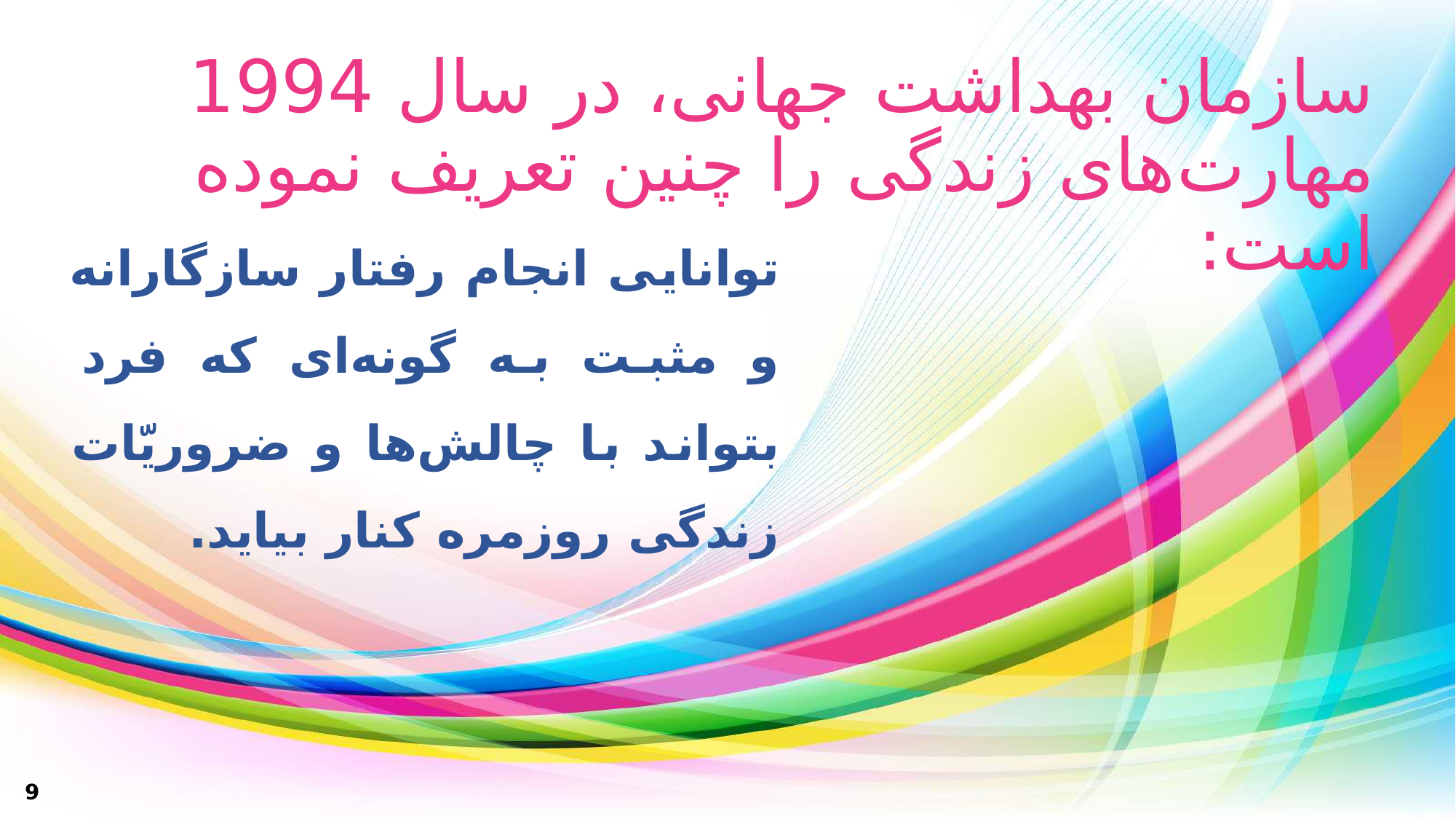

# سازمان بهداشت جهانی، در سال 1994 مهارت‌های زندگی را چنین تعریف نموده است:
توانایی انجام رفتار سازگارانه و مثبت به گونه‌ای که فرد بتواند با چالش‌ها و ضروریّات زندگی روزمره کنار بیاید.